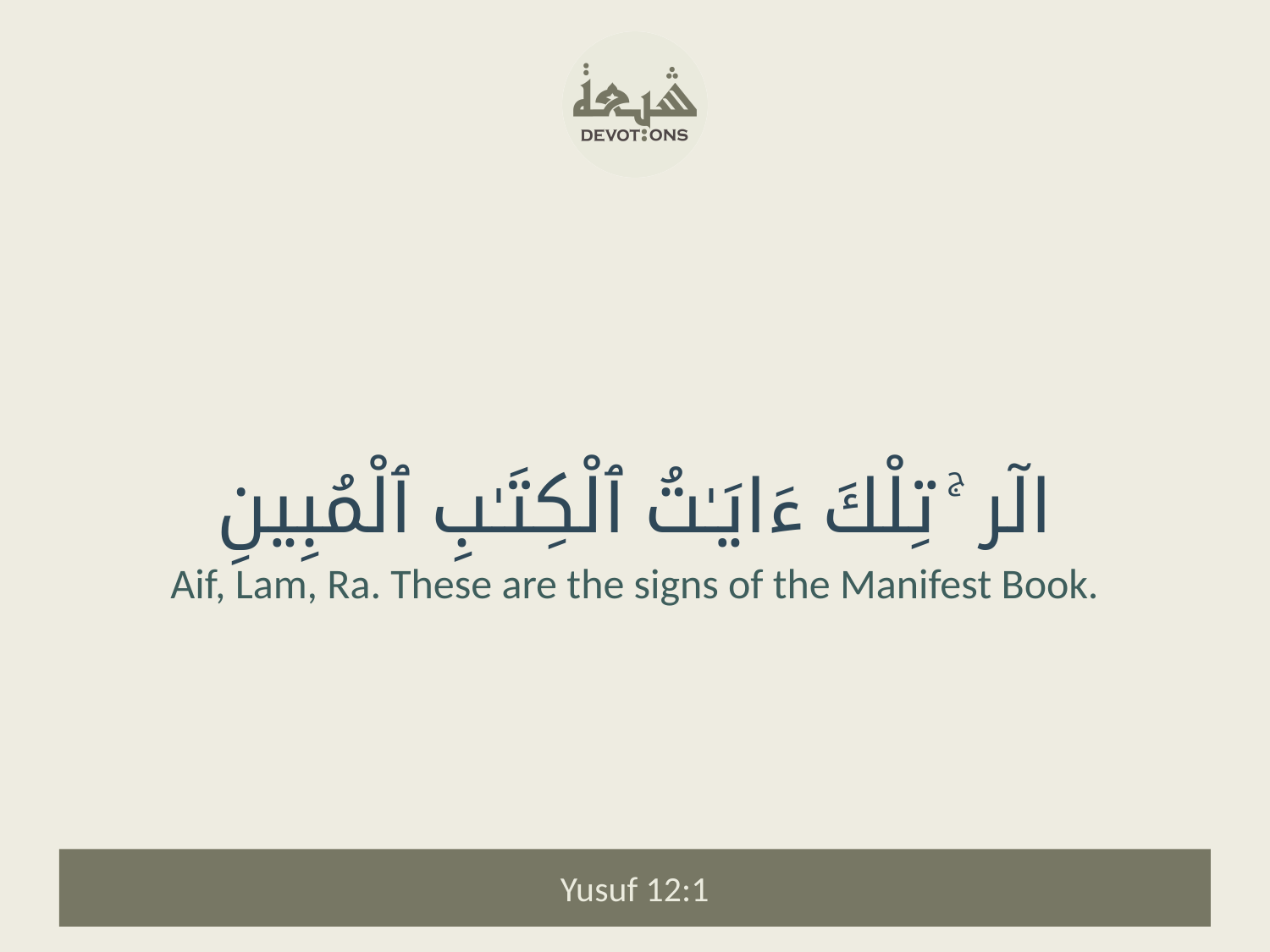

الٓر ۚ تِلْكَ ءَايَـٰتُ ٱلْكِتَـٰبِ ٱلْمُبِينِ
Aif, Lam, Ra. These are the signs of the Manifest Book.
Yusuf 12:1